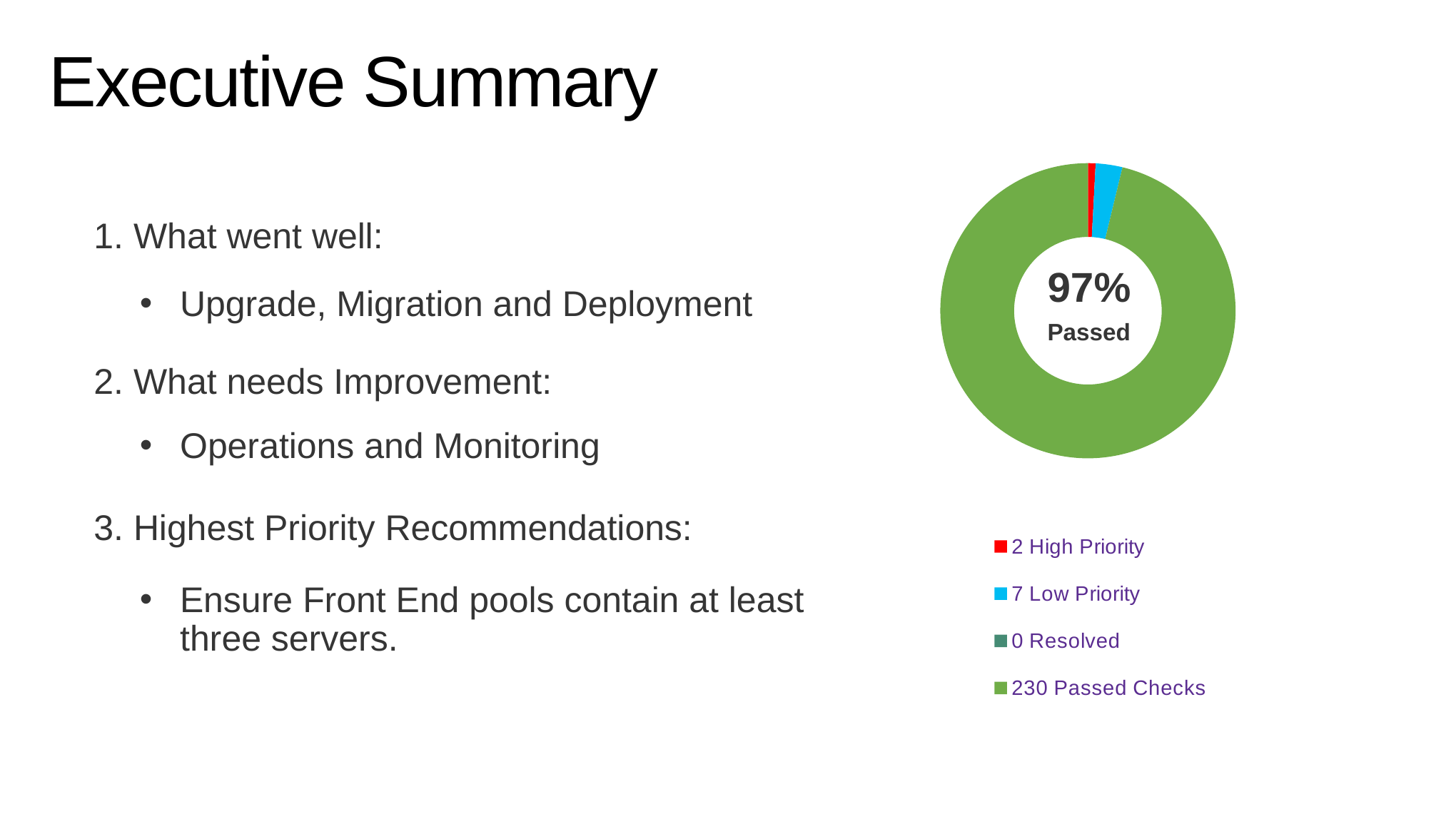

# Executive Summary

### Chart

| Category | Column1 |
|---|---|
| 2 High Priority  | 2.0 |
|  | None |
| 7 Low Priority | 7.0 |
|  | None |
| 0 Resolved | 0.0 |
|  | None |
| 230 Passed Checks | 230.0 |
1. What went well:
97%
Passed
Upgrade, Migration and Deployment
2. What needs Improvement:
Operations and Monitoring
3. Highest Priority Recommendations:
Ensure Front End pools contain at least three servers.